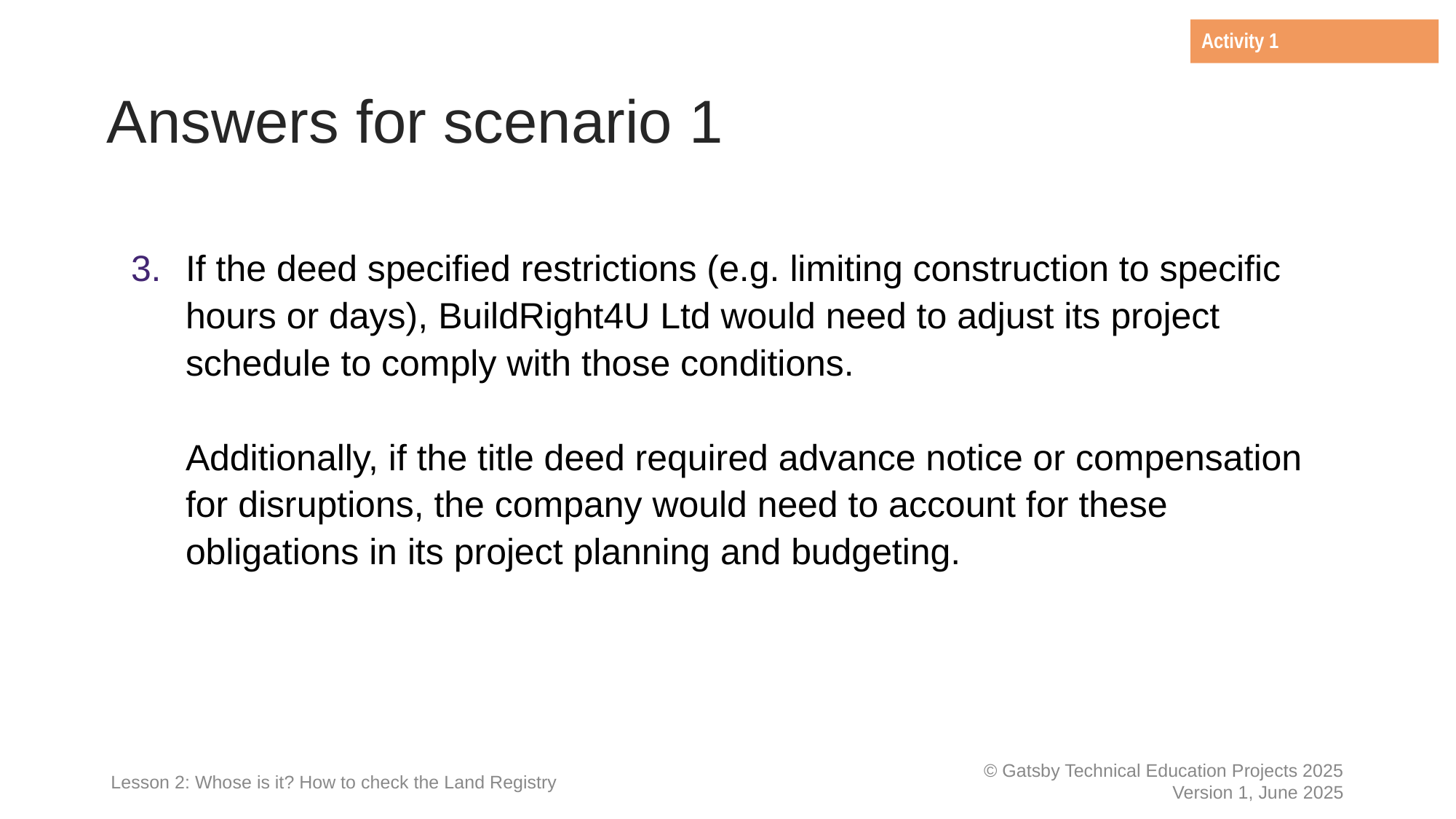

Activity 1
# Answers for scenario 1
If the deed specified restrictions (e.g. limiting construction to specific hours or days), BuildRight4U Ltd would need to adjust its project schedule to comply with those conditions.
Additionally, if the title deed required advance notice or compensation for disruptions, the company would need to account for these obligations in its project planning and budgeting.

Lesson 2: Whose is it? How to check the Land Registry